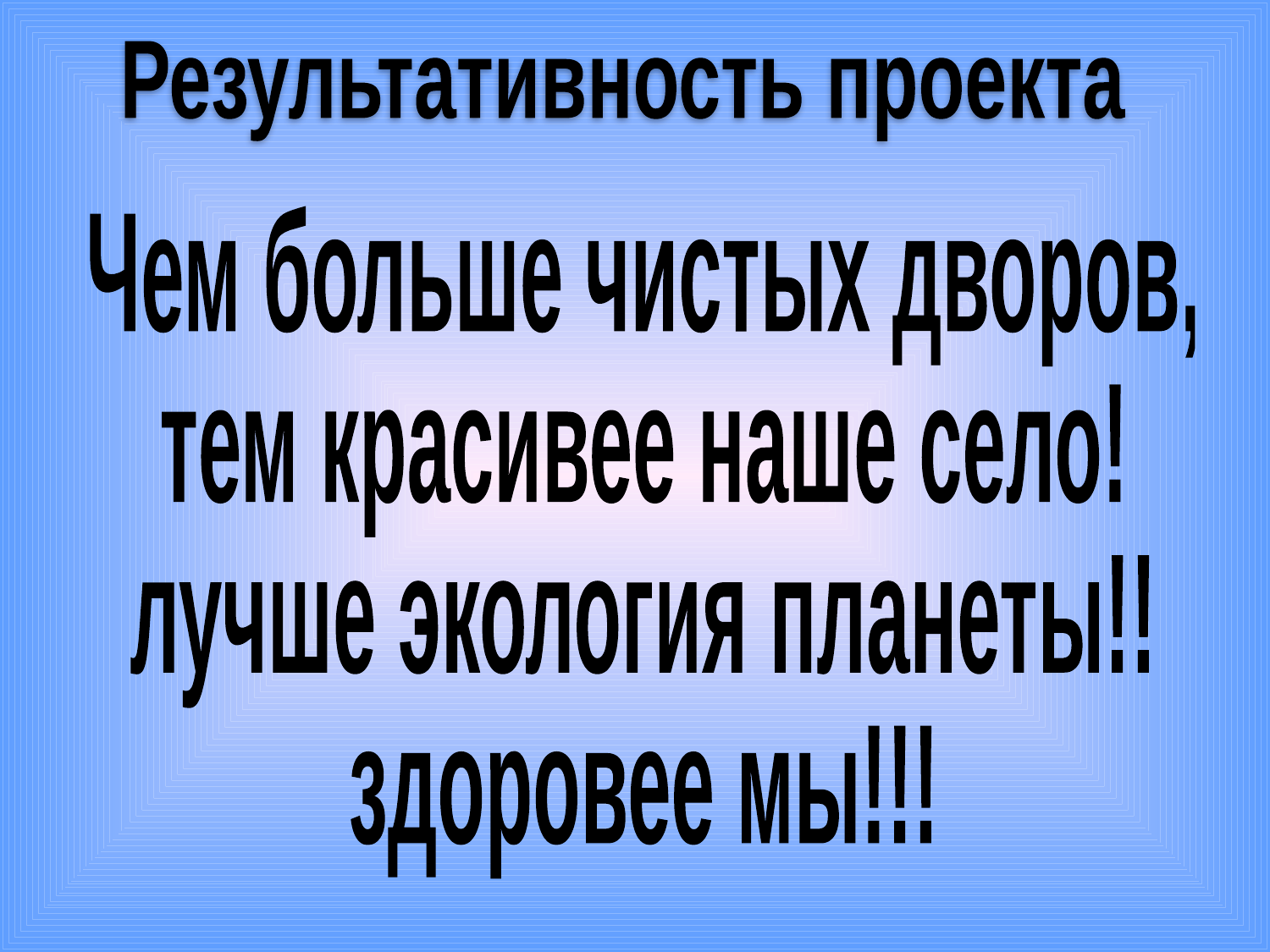

Результативность проекта
Чем больше чистых дворов,
тем красивее наше село!
лучше экология планеты!!
здоровее мы!!!